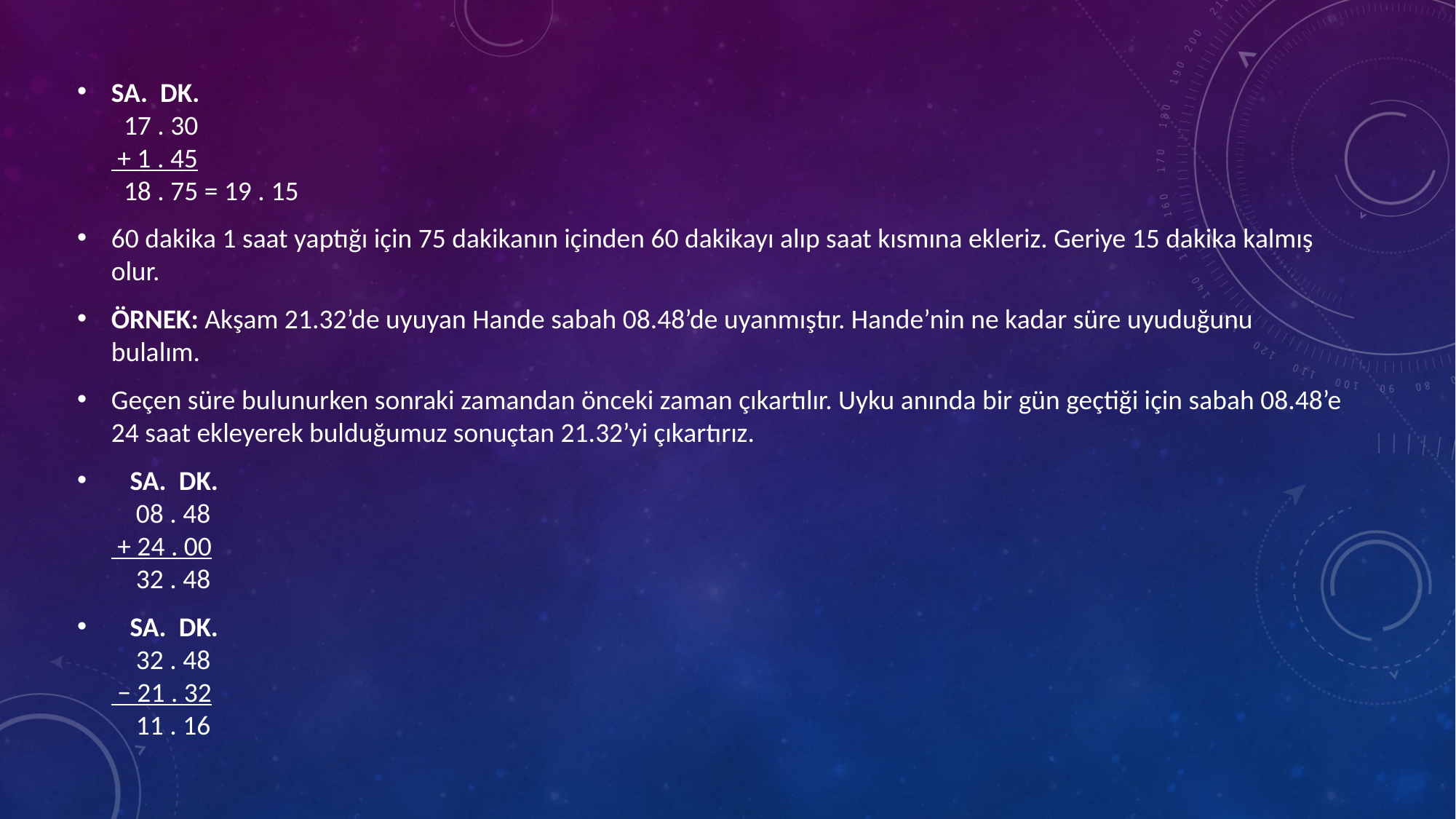

SA.  DK.
  17 . 30
 + 1 . 45
  18 . 75 = 19 . 15
60 dakika 1 saat yaptığı için 75 dakikanın içinden 60 dakikayı alıp saat kısmına ekleriz. Geriye 15 dakika kalmış olur.
ÖRNEK: Akşam 21.32’de uyuyan Hande sabah 08.48’de uyanmıştır. Hande’nin ne kadar süre uyuduğunu bulalım.
Geçen süre bulunurken sonraki zamandan önceki zaman çıkartılır. Uyku anında bir gün geçtiği için sabah 08.48’e 24 saat ekleyerek bulduğumuz sonuçtan 21.32’yi çıkartırız.
   SA.  DK.
    08 . 48
 + 24 . 00
    32 . 48
   SA.  DK.
    32 . 48
 − 21 . 32
    11 . 16